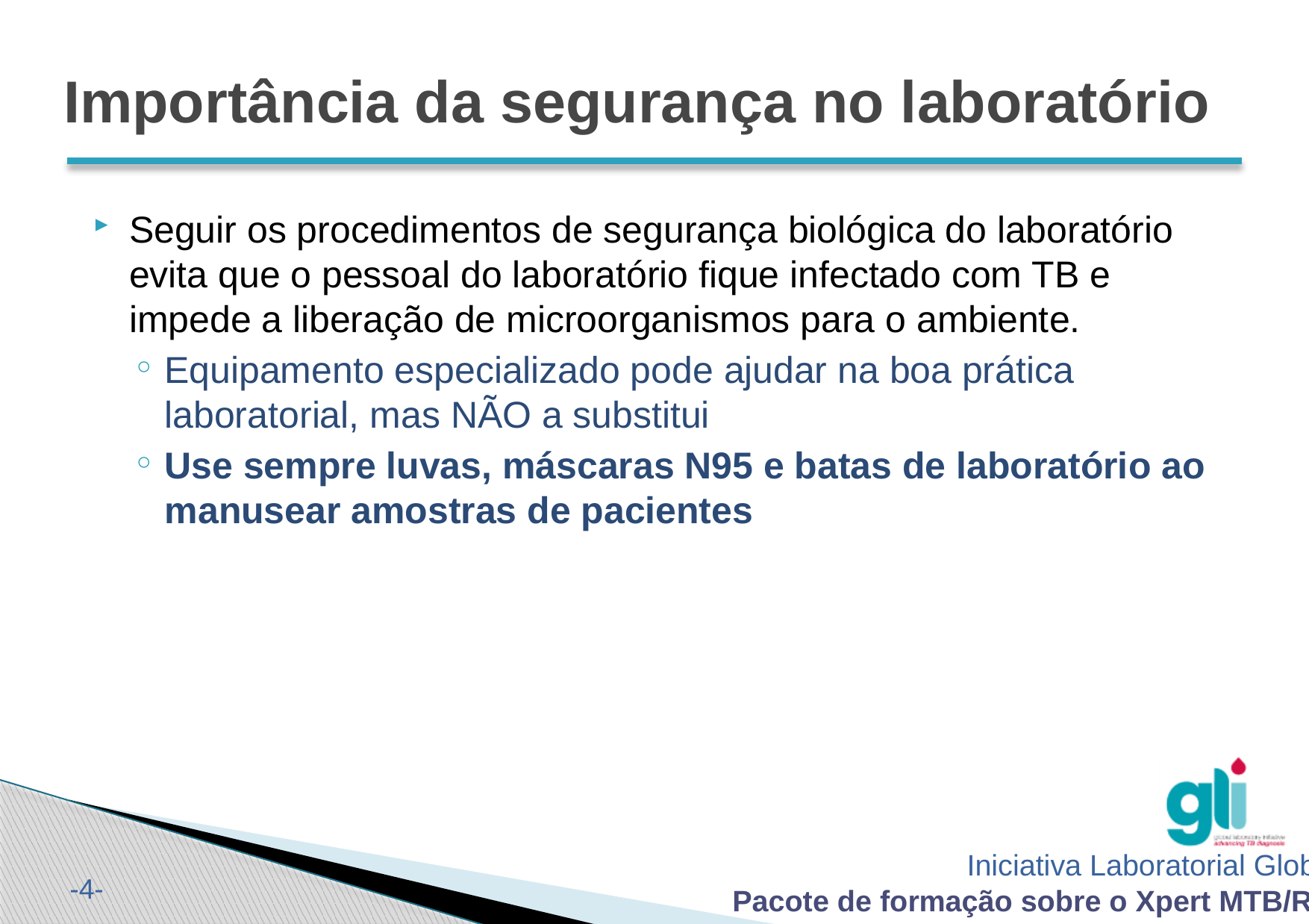

# Importância da segurança no laboratório
Seguir os procedimentos de segurança biológica do laboratório evita que o pessoal do laboratório fique infectado com TB e impede a liberação de microorganismos para o ambiente.
Equipamento especializado pode ajudar na boa prática laboratorial, mas NÃO a substitui
Use sempre luvas, máscaras N95 e batas de laboratório ao manusear amostras de pacientes